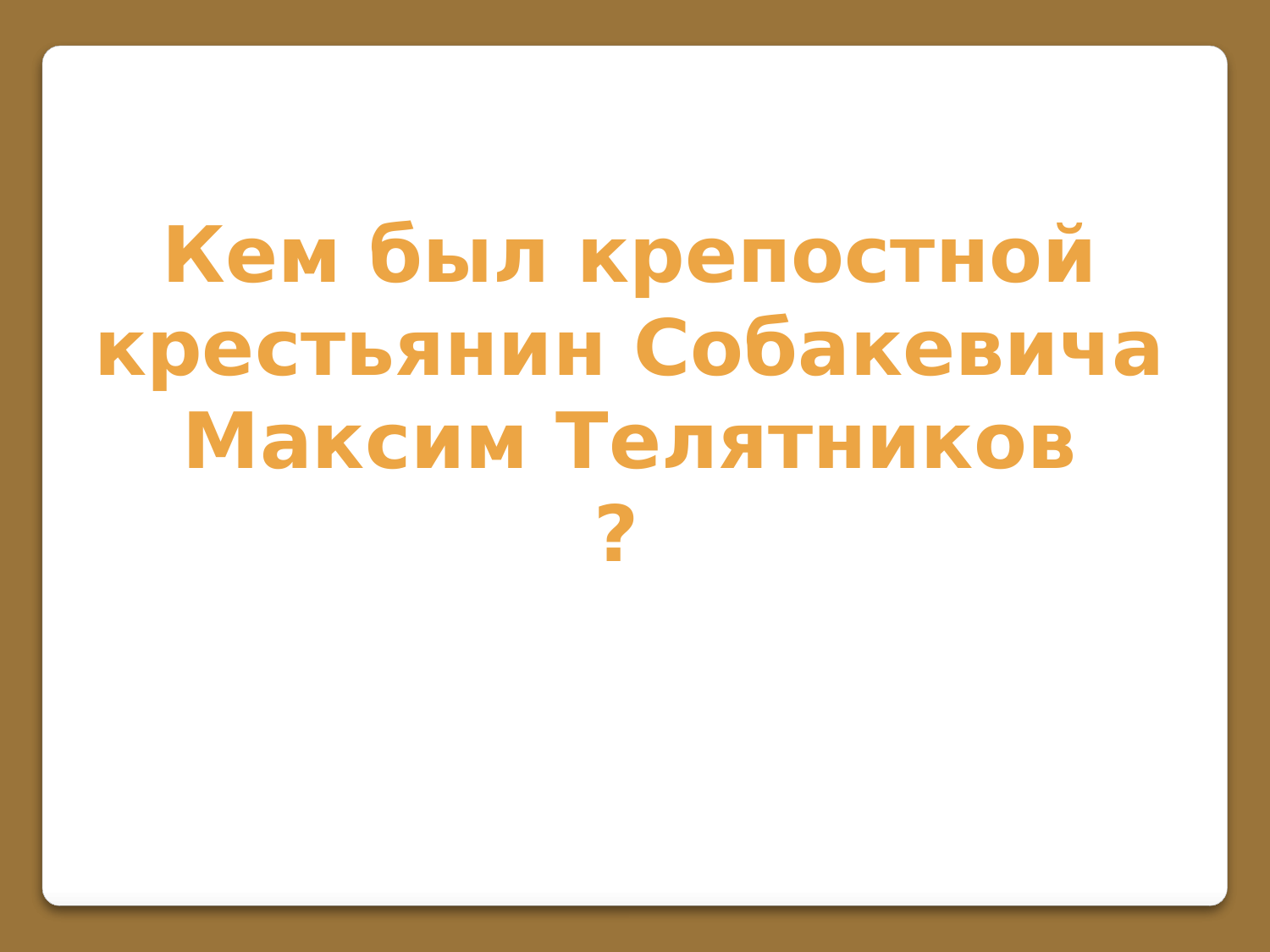

Кем был крепостной
крестьянин Собакевича
Максим Телятников
?